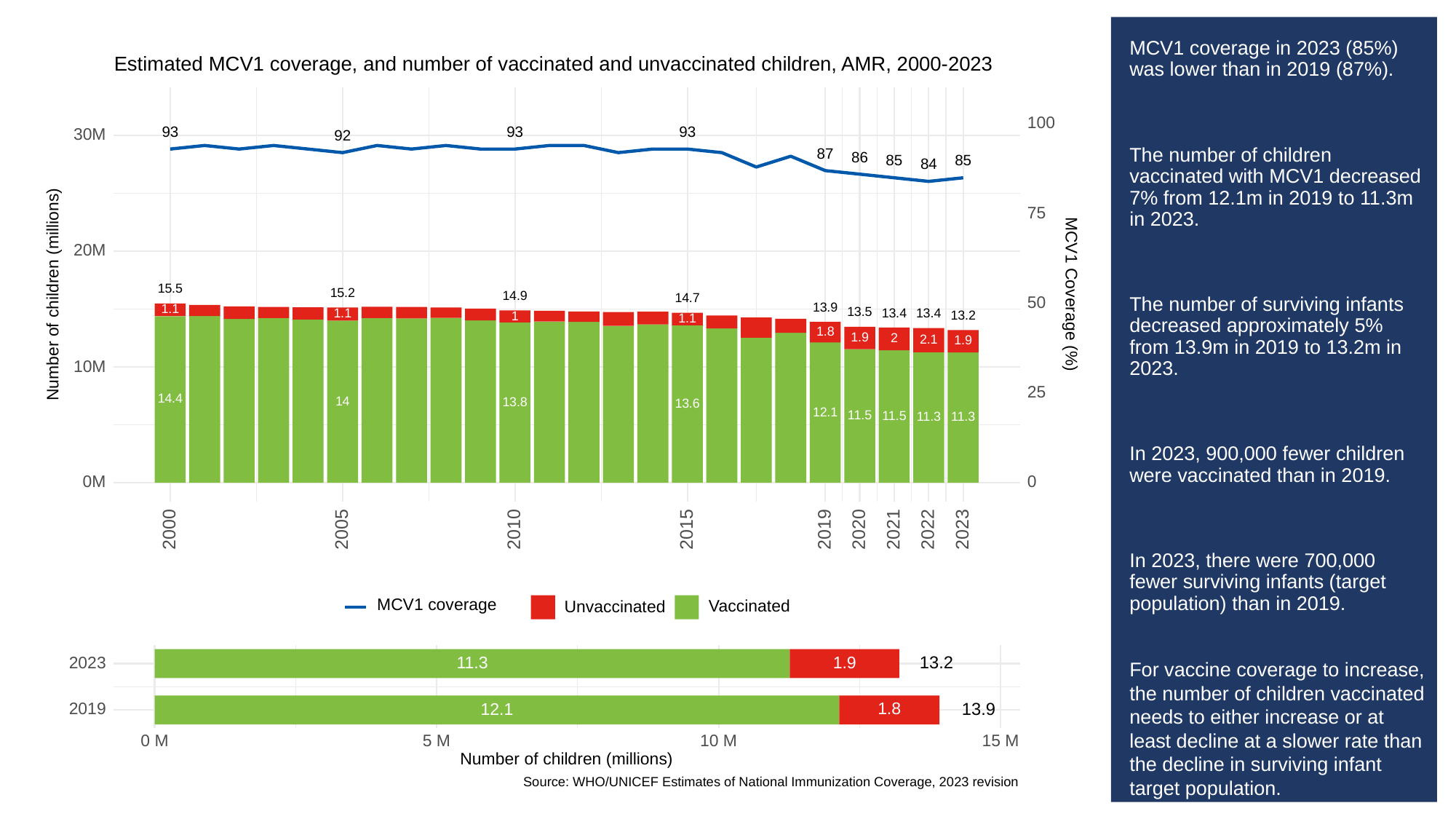

# MCV1 coverage in 2023 (85%) was lower than in 2019 (87%).

The number of children vaccinated with MCV1 decreased 7% from 12.1m in 2019 to 11.3m in 2023.

The number of surviving infants decreased approximately 5% from 13.9m in 2019 to 13.2m in 2023.

In 2023, 900,000 fewer children were vaccinated than in 2019.

In 2023, there were 700,000 fewer surviving infants (target population) than in 2019.

For vaccine coverage to increase, the number of children vaccinated needs to either increase or at least decline at a slower rate than the decline in surviving infant target population.

Estimated MCV1 coverage, and number of vaccinated and unvaccinated children, AMR, 2000-2023

100
93
93
93
30M
92

87
86
85
85
84

75
20M

15.5
Number of children (millions)
MCV1 Coverage (%)
15.2
14.9
14.7
50
13.9

1.1

13.5

13.4

13.4
1.1

13.2

1

1.1

1.8

1.9
2
2.1
1.9

10M

25
14.4
14
13.8
13.6
12.1
11.5
11.5
11.3
11.3

0M
0

2023
2000
2005
2010
2015
2019
2020
2021
2022

MCV1 coverage
Unvaccinated
Vaccinated

13.2
11.3
1.9
2023

13.9
1.8
2019
12.1

0 M
10 M
15 M
5 M
Number of children (millions)
Source: WHO/UNICEF Estimates of National Immunization Coverage, 2023 revision